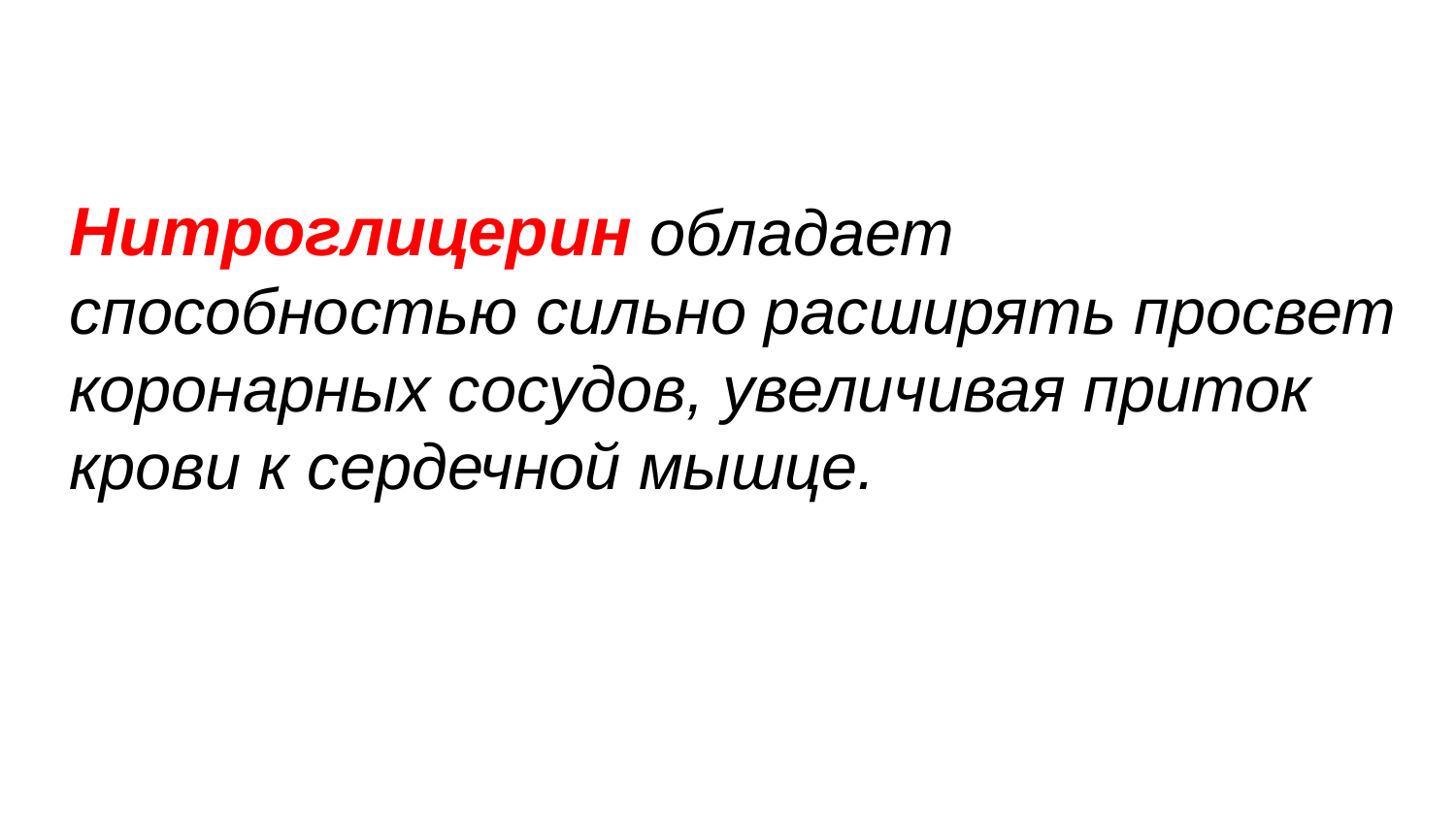

Нитроглицерин обладает способностью сильно расширять просвет коронарных сосудов, увеличивая приток крови к сердечной мышце.